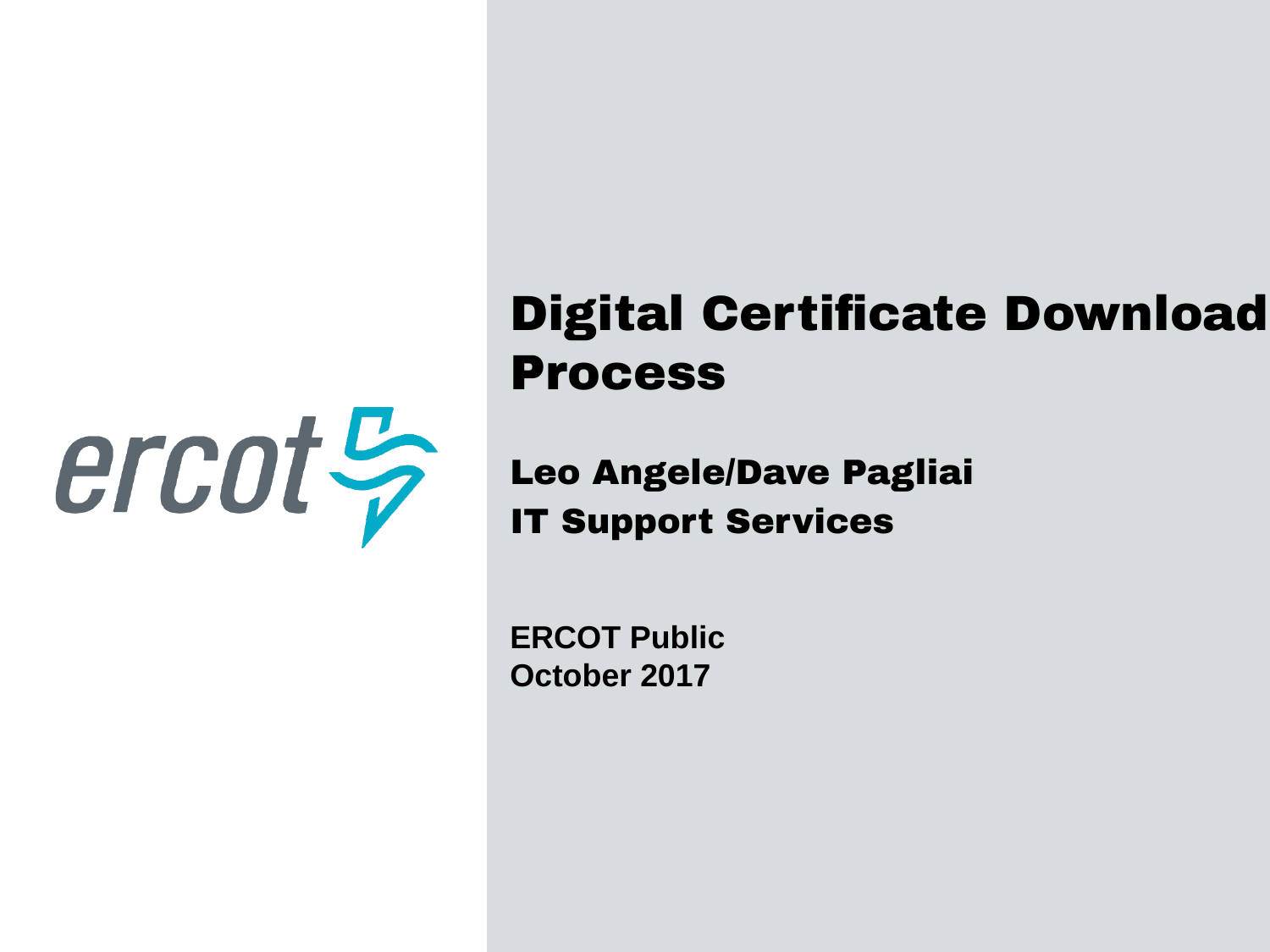

Digital Certificate Download Process

Leo Angele/Dave Pagliai
IT Support Services

ERCOT Public
October 2017